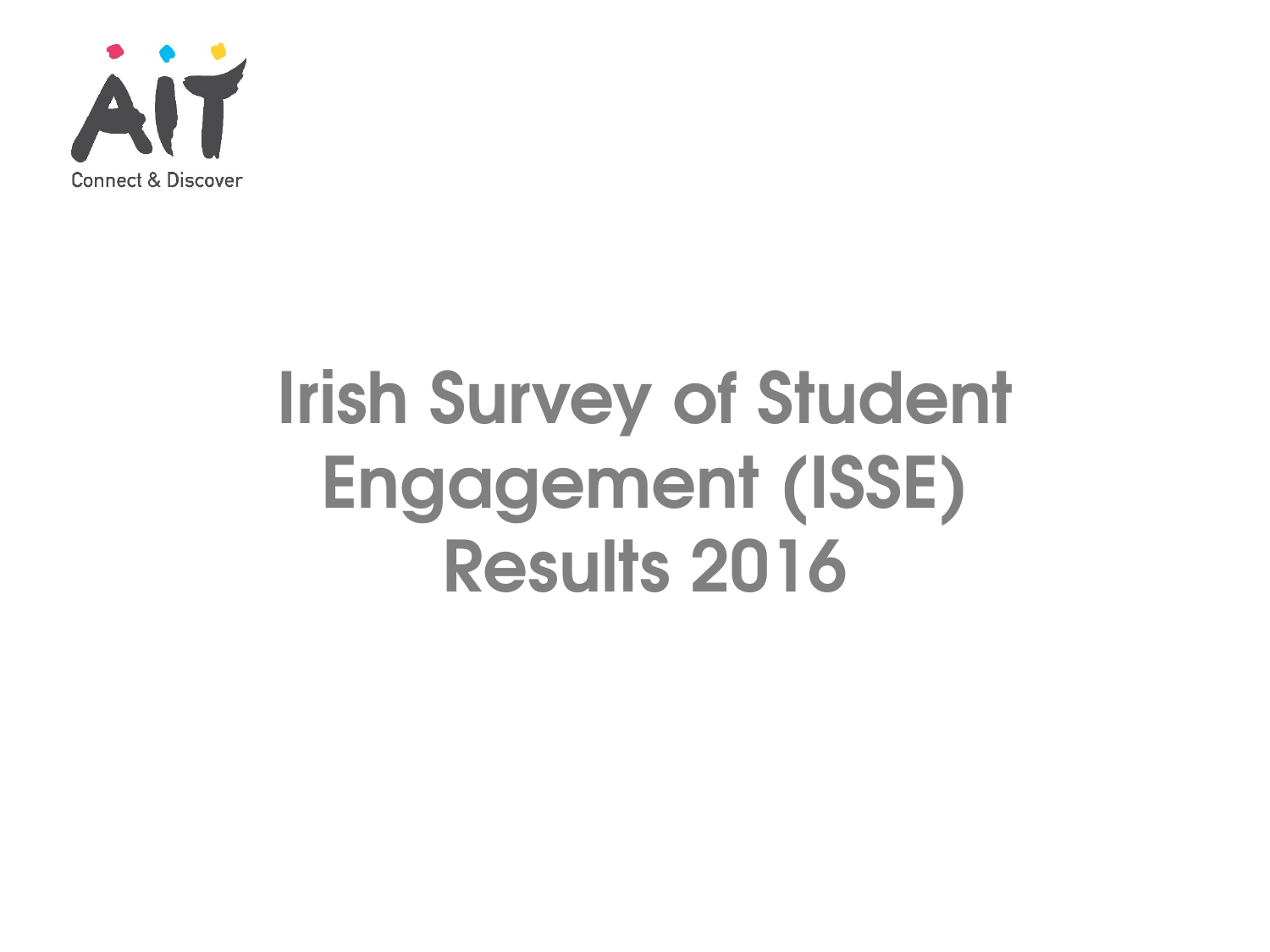

# Irish Survey of Student Engagement (ISSE) Results 2016